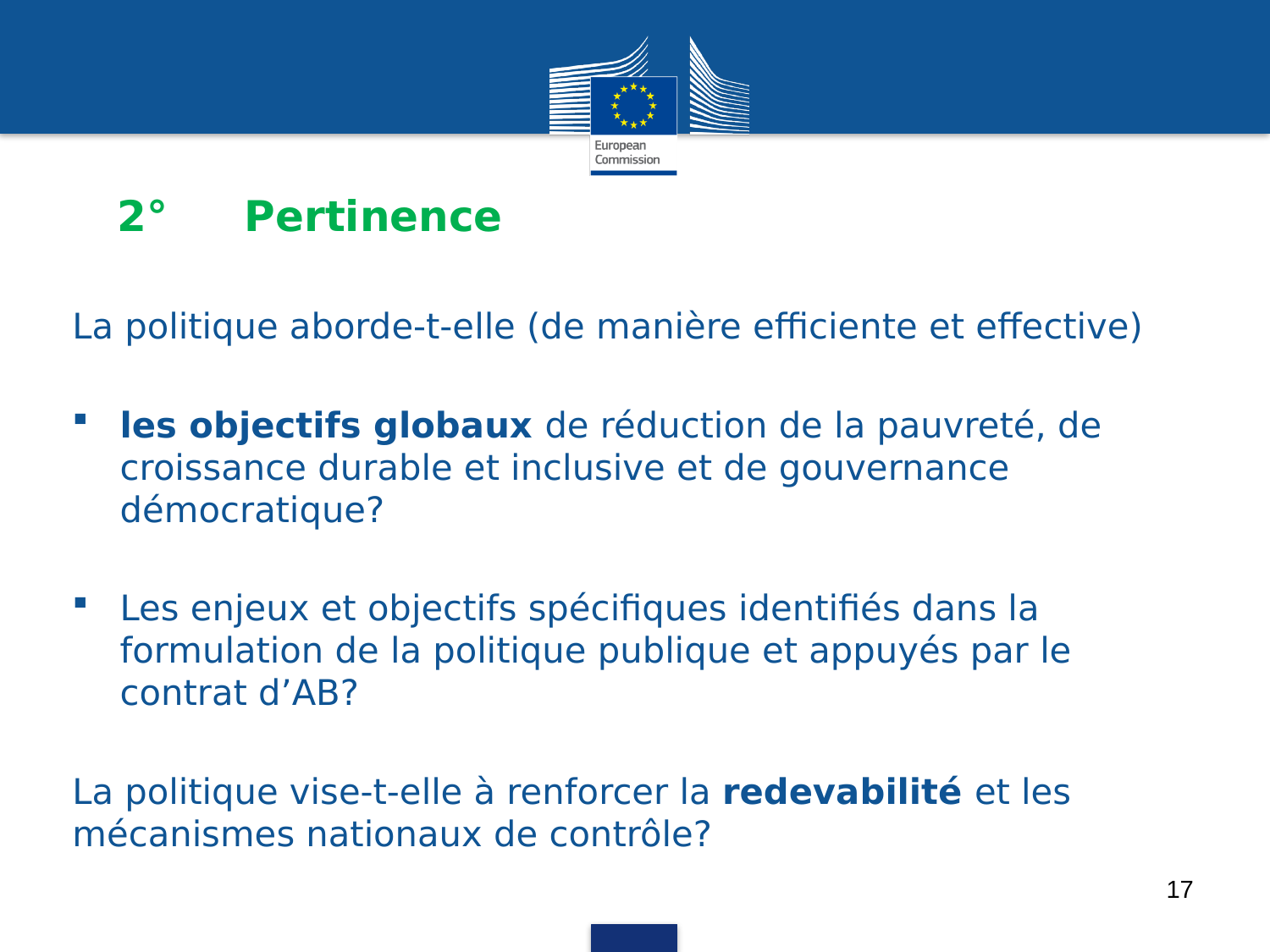

# 2°	Pertinence

La politique aborde-t-elle (de manière efficiente et effective)

les objectifs globaux de réduction de la pauvreté, de croissance durable et inclusive et de gouvernance démocratique?

Les enjeux et objectifs spécifiques identifiés dans la formulation de la politique publique et appuyés par le contrat d’AB?

La politique vise-t-elle à renforcer la redevabilité et les mécanismes nationaux de contrôle?

17